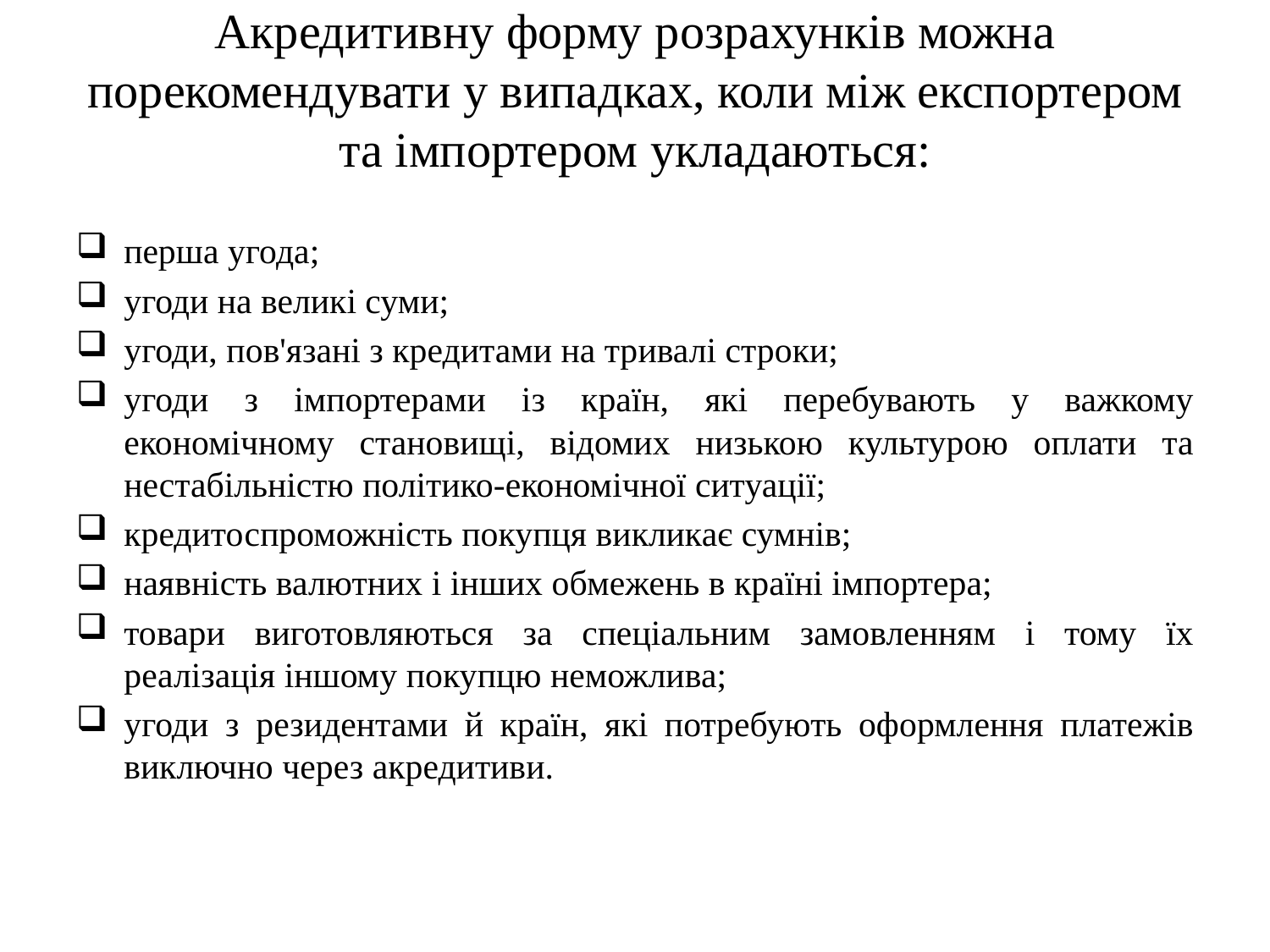

# Акредитивну форму розрахунків можна порекомендувати у випадках, коли між експортером та імпортером укладаються:
перша угода;
угоди на великі суми;
угоди, пов'язані з кредитами на тривалі строки;
угоди з імпортерами із країн, які перебувають у важкому економічному становищі, відомих низькою культурою оплати та нестабільністю політико-економічної ситуації;
кредитоспроможність покупця викликає сумнів;
наявність валютних і інших обмежень в країні імпортера;
товари виготовляються за спеціальним замовленням і тому їх реалізація іншому покупцю неможлива;
угоди з резидентами й країн, які потребують оформлення платежів виключно через акредитиви.